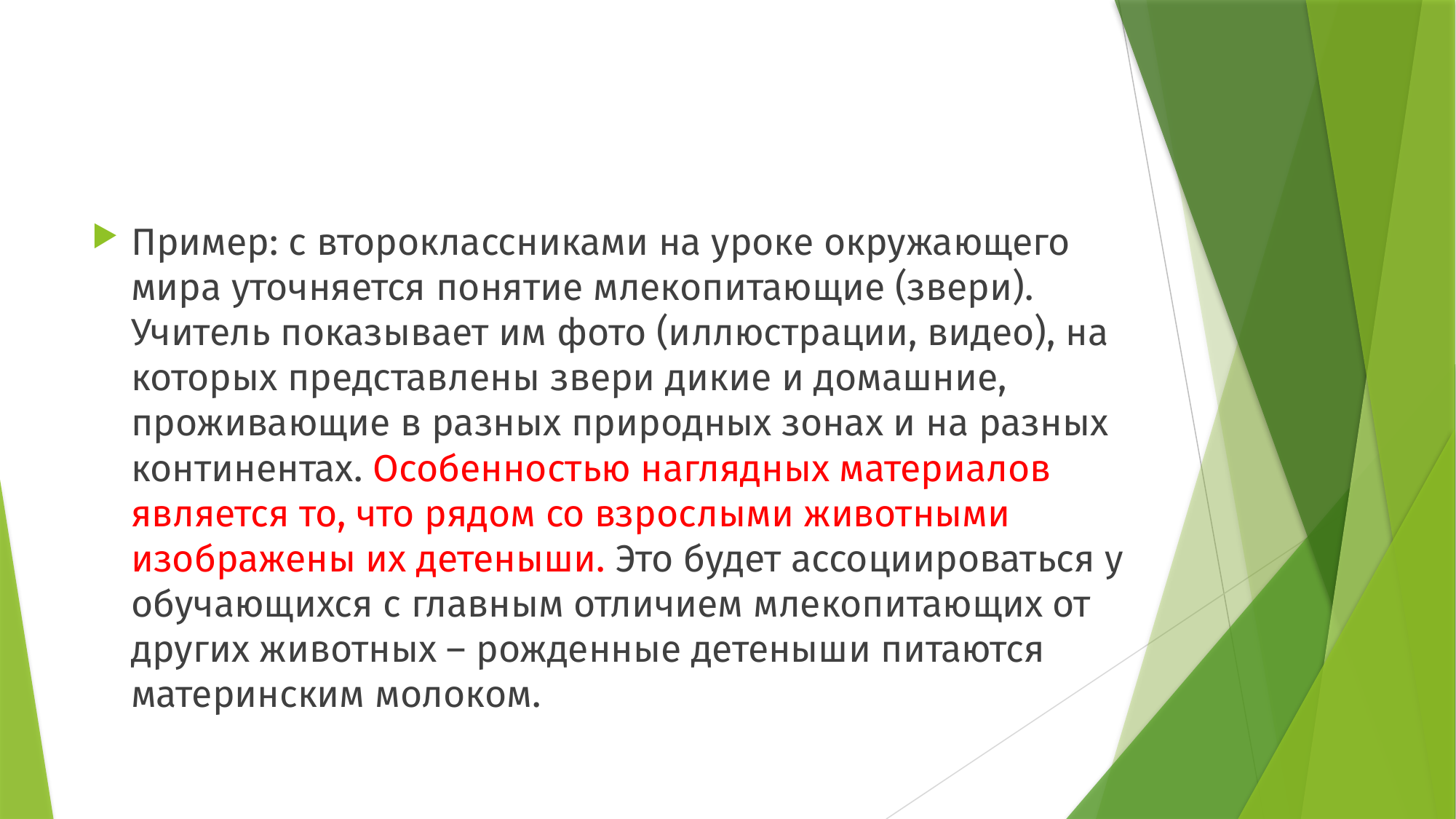

#
Пример: с второклассниками на уроке окружающего мира уточняется понятие млекопитающие (звери). Учитель показывает им фото (иллюстрации, видео), на которых представлены звери дикие и домашние, проживающие в разных природных зонах и на разных континентах. Особенностью наглядных материалов является то, что рядом со взрослыми животными изображены их детеныши. Это будет ассоциироваться у обучающихся с главным отличием млекопитающих от других животных – рожденные детеныши питаются материнским молоком.